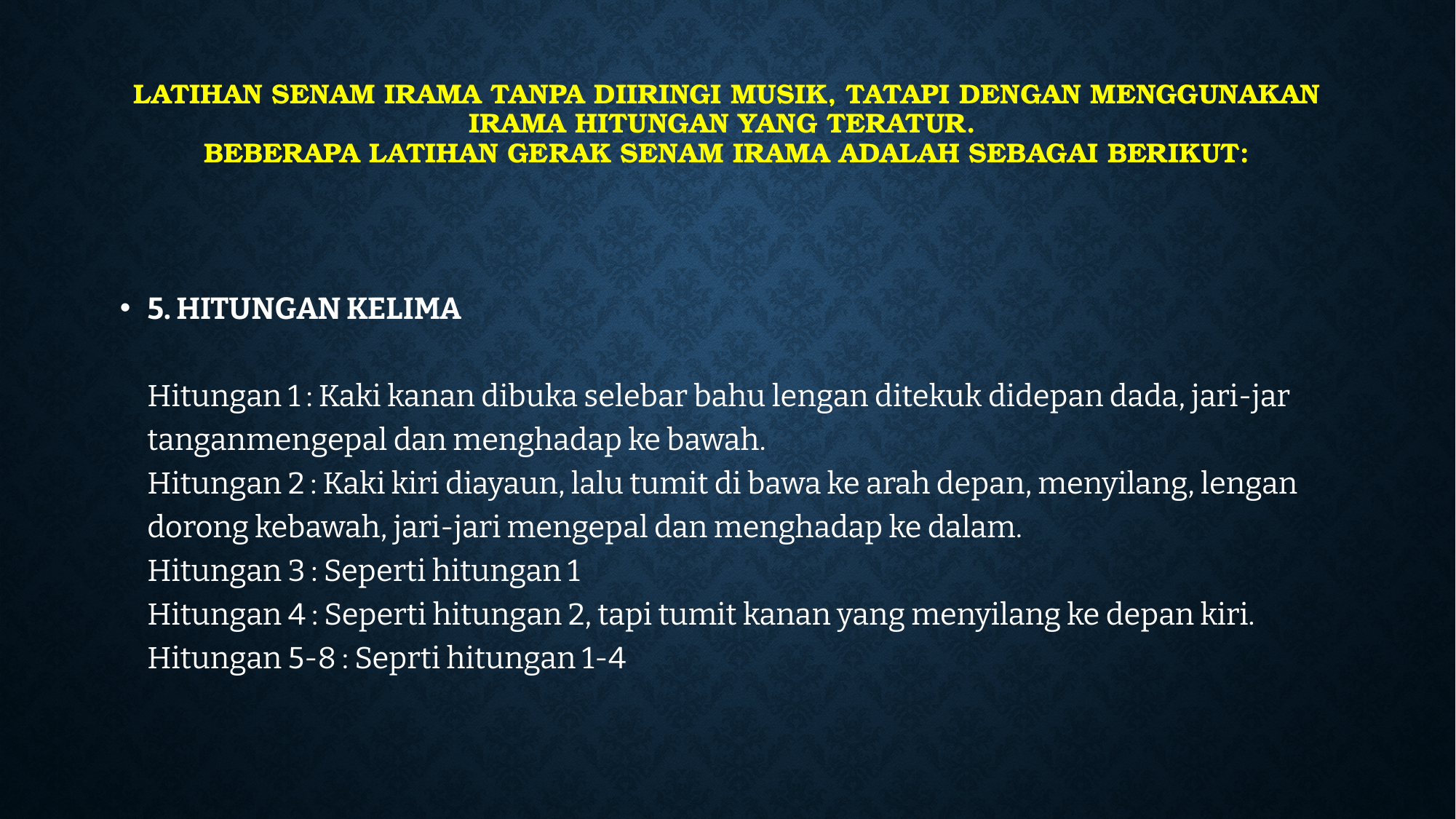

# Latihan senam irama tanpa diiringi musik, tatapi dengan menggunakan irama hitungan yang teratur. Beberapa latihan gerak senam irama adalah sebagai berikut:
5. HITUNGAN KELIMA
Hitungan 1 : Kaki kanan dibuka selebar bahu lengan ditekuk didepan dada, jari-jar tanganmengepal dan menghadap ke bawah.
Hitungan 2 : Kaki kiri diayaun, lalu tumit di bawa ke arah depan, menyilang, lengan dorong kebawah, jari-jari mengepal dan menghadap ke dalam.
Hitungan 3 : Seperti hitungan 1
Hitungan 4 : Seperti hitungan 2, tapi tumit kanan yang menyilang ke depan kiri.
Hitungan 5-8 : Seprti hitungan 1-4